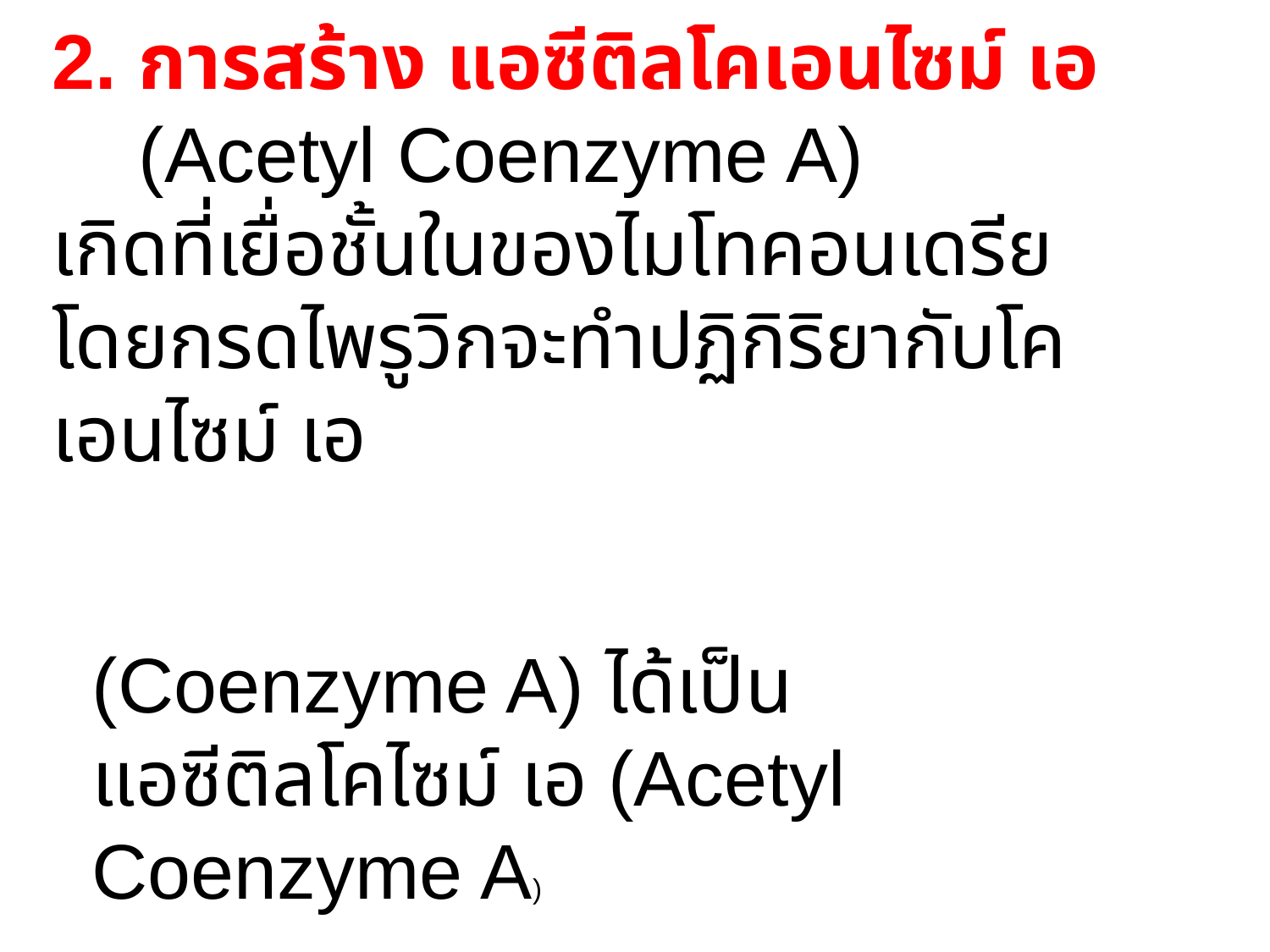

2. การสร้าง แอซีติลโคเอนไซม์ เอ
    (Acetyl Coenzyme A)
เกิดที่เยื่อชั้นในของไมโทคอนเดรีย โดยกรดไพรูวิกจะทำปฏิกิริยากับโคเอนไซม์ เอ

(Coenzyme A) ได้เป็น
แอซีติลโคไซม์ เอ (Acetyl Coenzyme A)